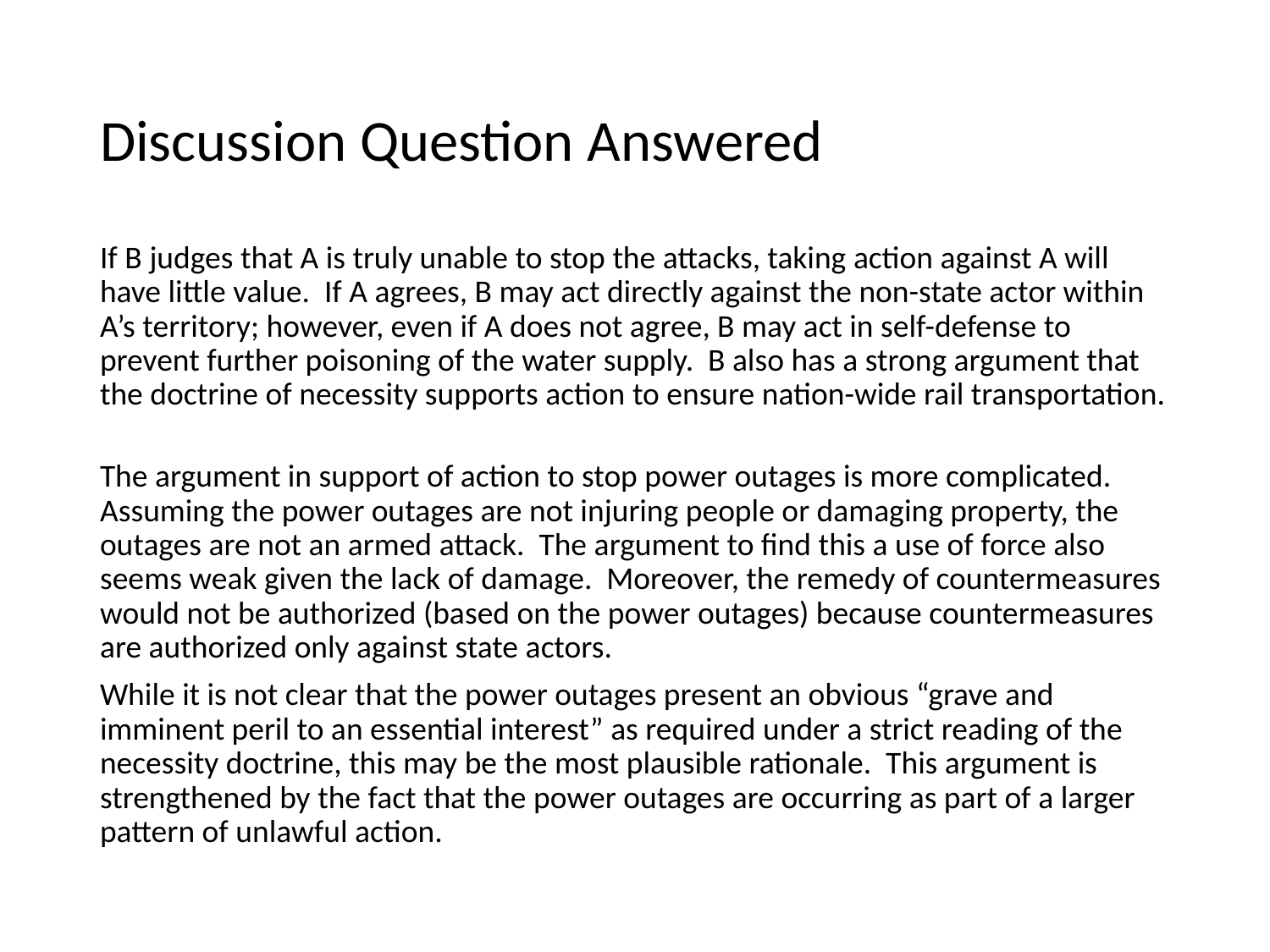

# Discussion Question Answered
If B judges that A is truly unable to stop the attacks, taking action against A will have little value.  If A agrees, B may act directly against the non-state actor within A’s territory; however, even if A does not agree, B may act in self-defense to prevent further poisoning of the water supply.  B also has a strong argument that the doctrine of necessity supports action to ensure nation-wide rail transportation.
The argument in support of action to stop power outages is more complicated.  Assuming the power outages are not injuring people or damaging property, the outages are not an armed attack.  The argument to find this a use of force also seems weak given the lack of damage.  Moreover, the remedy of countermeasures would not be authorized (based on the power outages) because countermeasures are authorized only against state actors.
While it is not clear that the power outages present an obvious “grave and imminent peril to an essential interest” as required under a strict reading of the necessity doctrine, this may be the most plausible rationale.  This argument is strengthened by the fact that the power outages are occurring as part of a larger pattern of unlawful action.